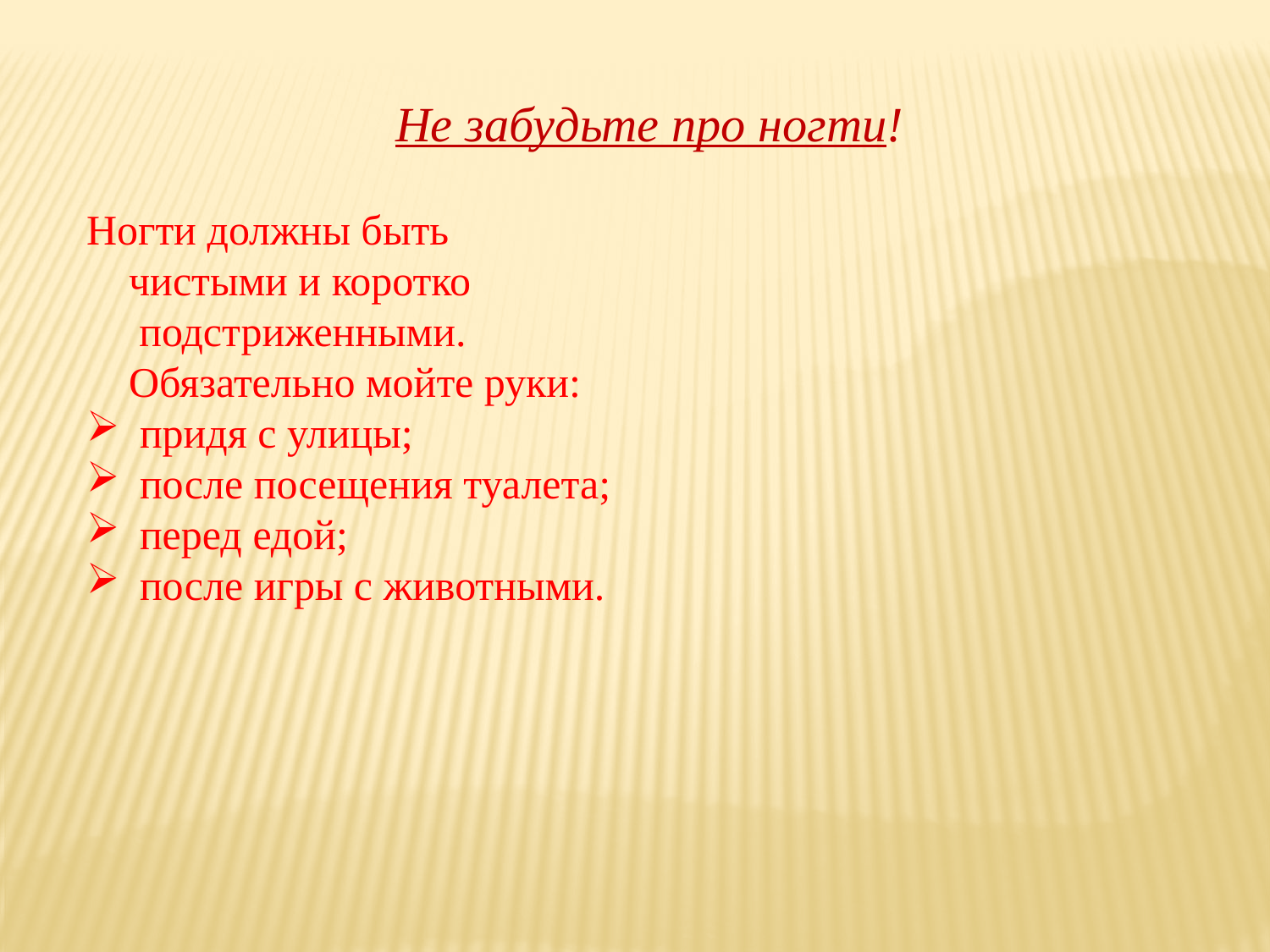

Не забудьте про ногти!

Ногти должны быть
    чистыми и коротко
     подстриженными.
    Обязательно мойте руки:
придя с улицы;
после посещения туалета;
перед едой;
после игры с животными.